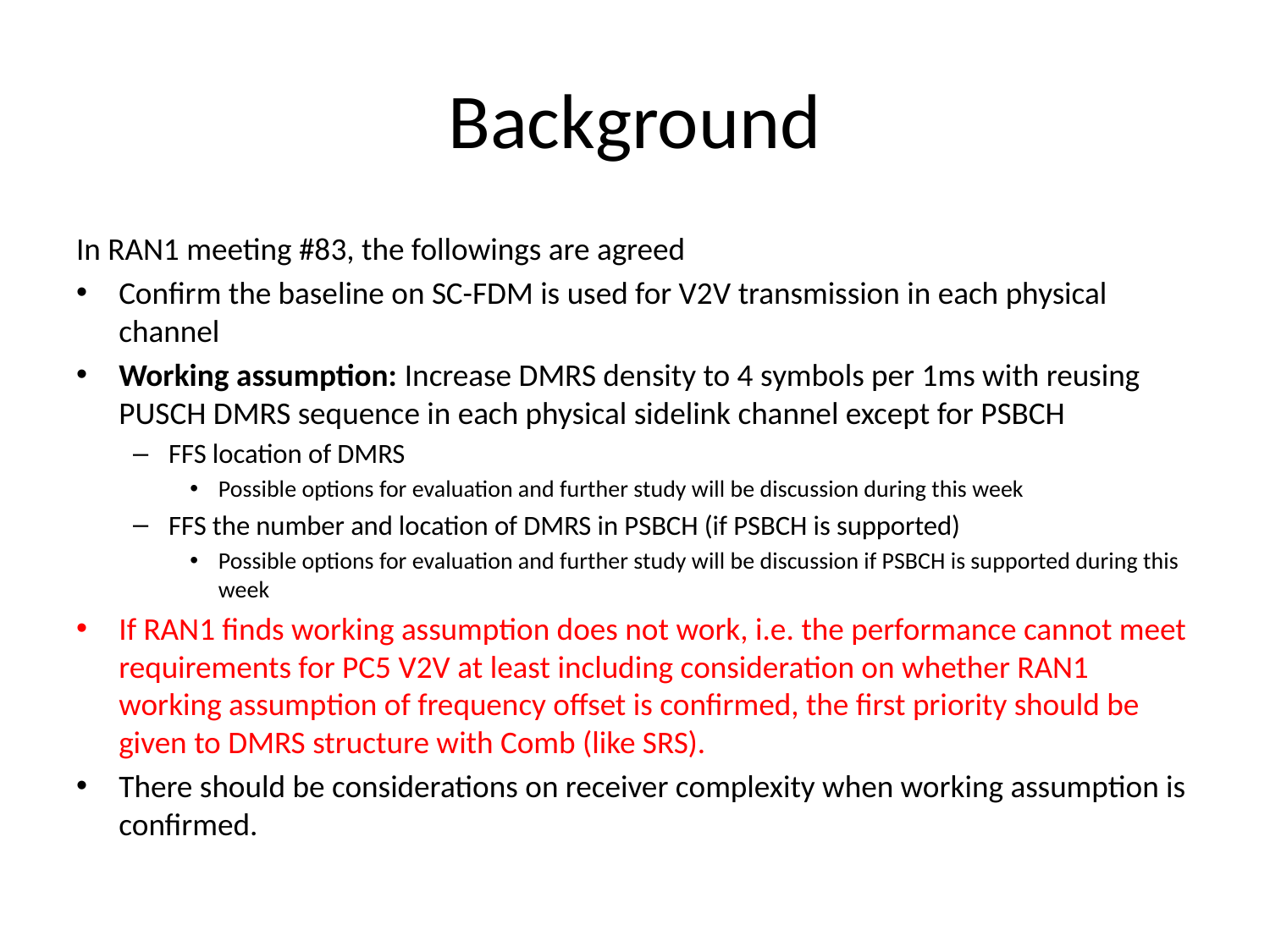

# Background
In RAN1 meeting #83, the followings are agreed
Confirm the baseline on SC-FDM is used for V2V transmission in each physical channel
Working assumption: Increase DMRS density to 4 symbols per 1ms with reusing PUSCH DMRS sequence in each physical sidelink channel except for PSBCH
FFS location of DMRS
Possible options for evaluation and further study will be discussion during this week
FFS the number and location of DMRS in PSBCH (if PSBCH is supported)
Possible options for evaluation and further study will be discussion if PSBCH is supported during this week
If RAN1 finds working assumption does not work, i.e. the performance cannot meet requirements for PC5 V2V at least including consideration on whether RAN1 working assumption of frequency offset is confirmed, the first priority should be given to DMRS structure with Comb (like SRS).
There should be considerations on receiver complexity when working assumption is confirmed.